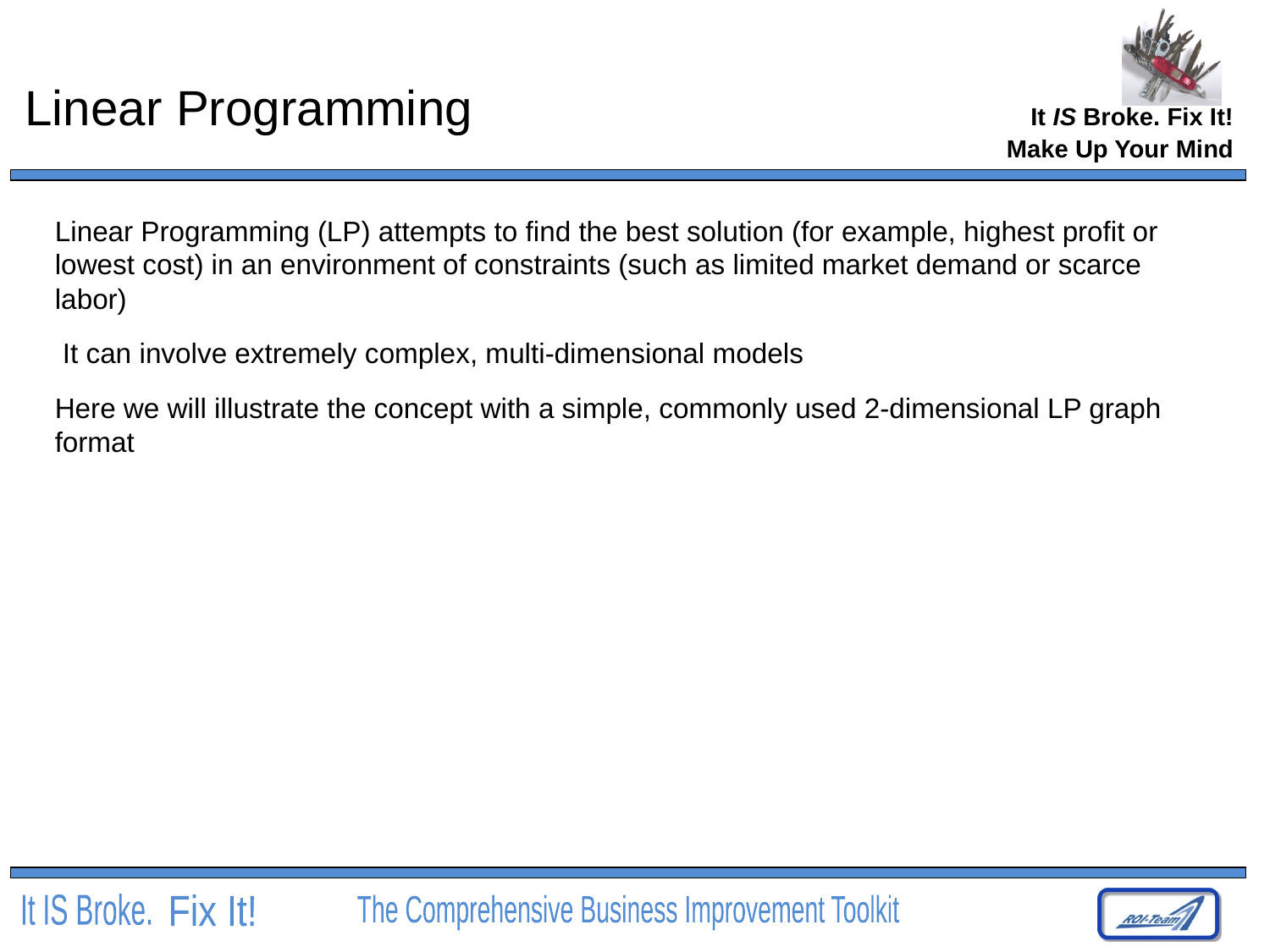

# Linear Programming
Make Up Your Mind
Linear Programming (LP) attempts to find the best solution (for example, highest profit or lowest cost) in an environment of constraints (such as limited market demand or scarce labor)
 It can involve extremely complex, multi-dimensional models
Here we will illustrate the concept with a simple, commonly used 2-dimensional LP graph format